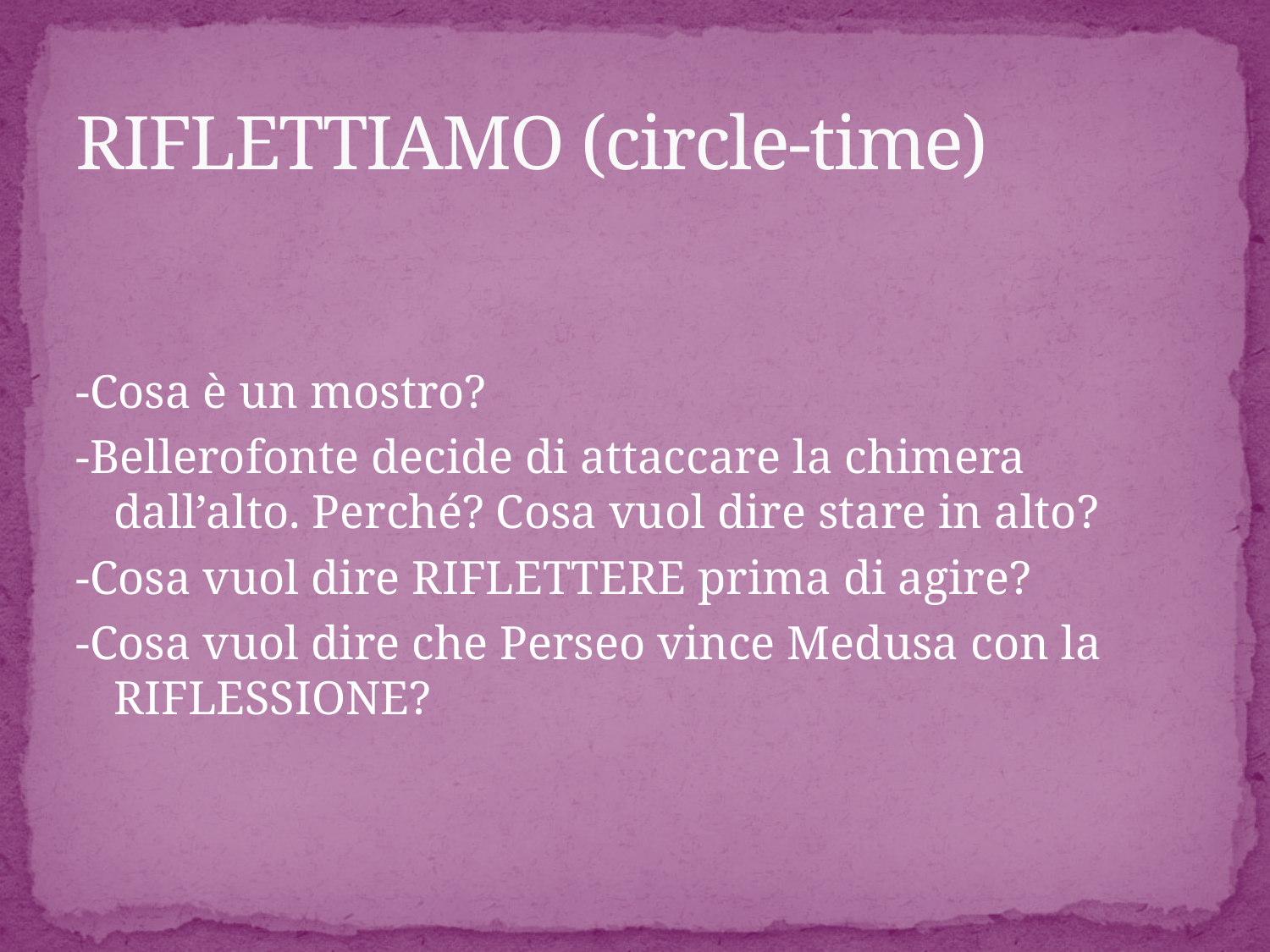

# RIFLETTIAMO (circle-time)
-Cosa è un mostro?
-Bellerofonte decide di attaccare la chimera dall’alto. Perché? Cosa vuol dire stare in alto?
-Cosa vuol dire RIFLETTERE prima di agire?
-Cosa vuol dire che Perseo vince Medusa con la RIFLESSIONE?